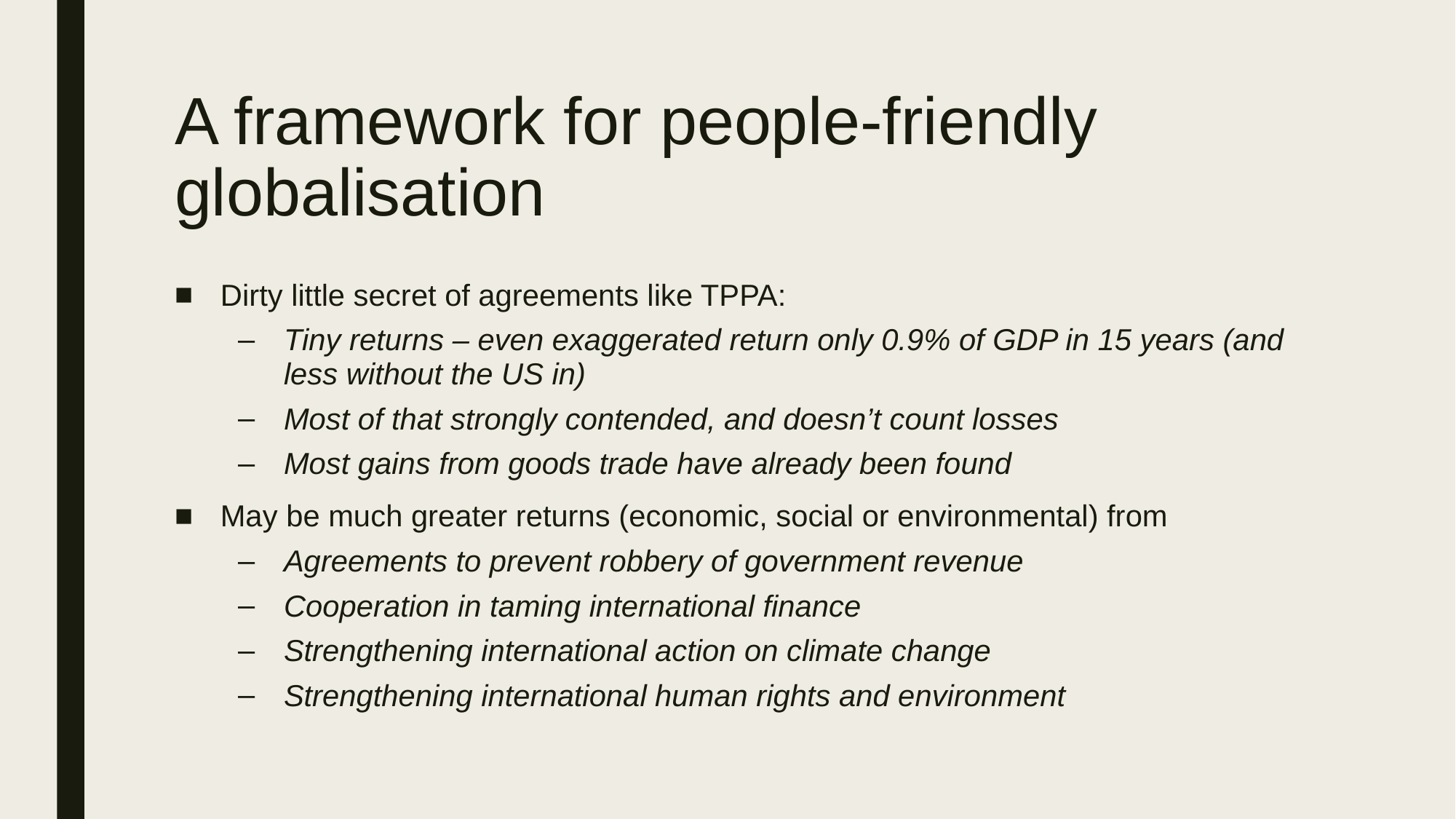

# A framework for people-friendly globalisation
Dirty little secret of agreements like TPPA:
Tiny returns – even exaggerated return only 0.9% of GDP in 15 years (and less without the US in)
Most of that strongly contended, and doesn’t count losses
Most gains from goods trade have already been found
May be much greater returns (economic, social or environmental) from
Agreements to prevent robbery of government revenue
Cooperation in taming international finance
Strengthening international action on climate change
Strengthening international human rights and environment